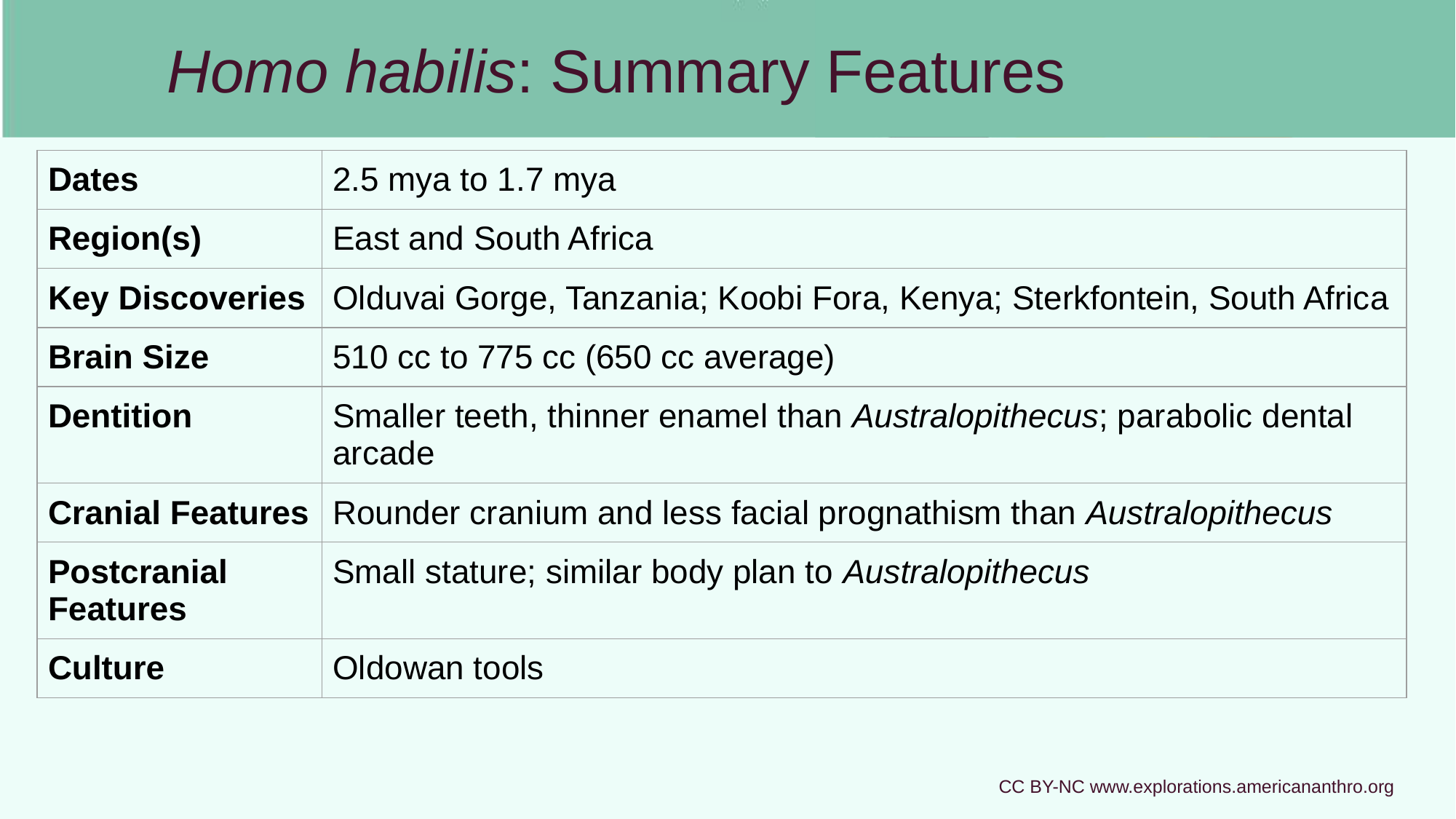

# Homo habilis: Summary Features
| Dates | 2.5 mya to 1.7 mya |
| --- | --- |
| Region(s) | East and South Africa |
| Key Discoveries | Olduvai Gorge, Tanzania; Koobi Fora, Kenya; Sterkfontein, South Africa |
| Brain Size | 510 cc to 775 cc (650 cc average) |
| Dentition | Smaller teeth, thinner enamel than Australopithecus; parabolic dental arcade |
| Cranial Features | Rounder cranium and less facial prognathism than Australopithecus |
| Postcranial Features | Small stature; similar body plan to Australopithecus |
| Culture | Oldowan tools |